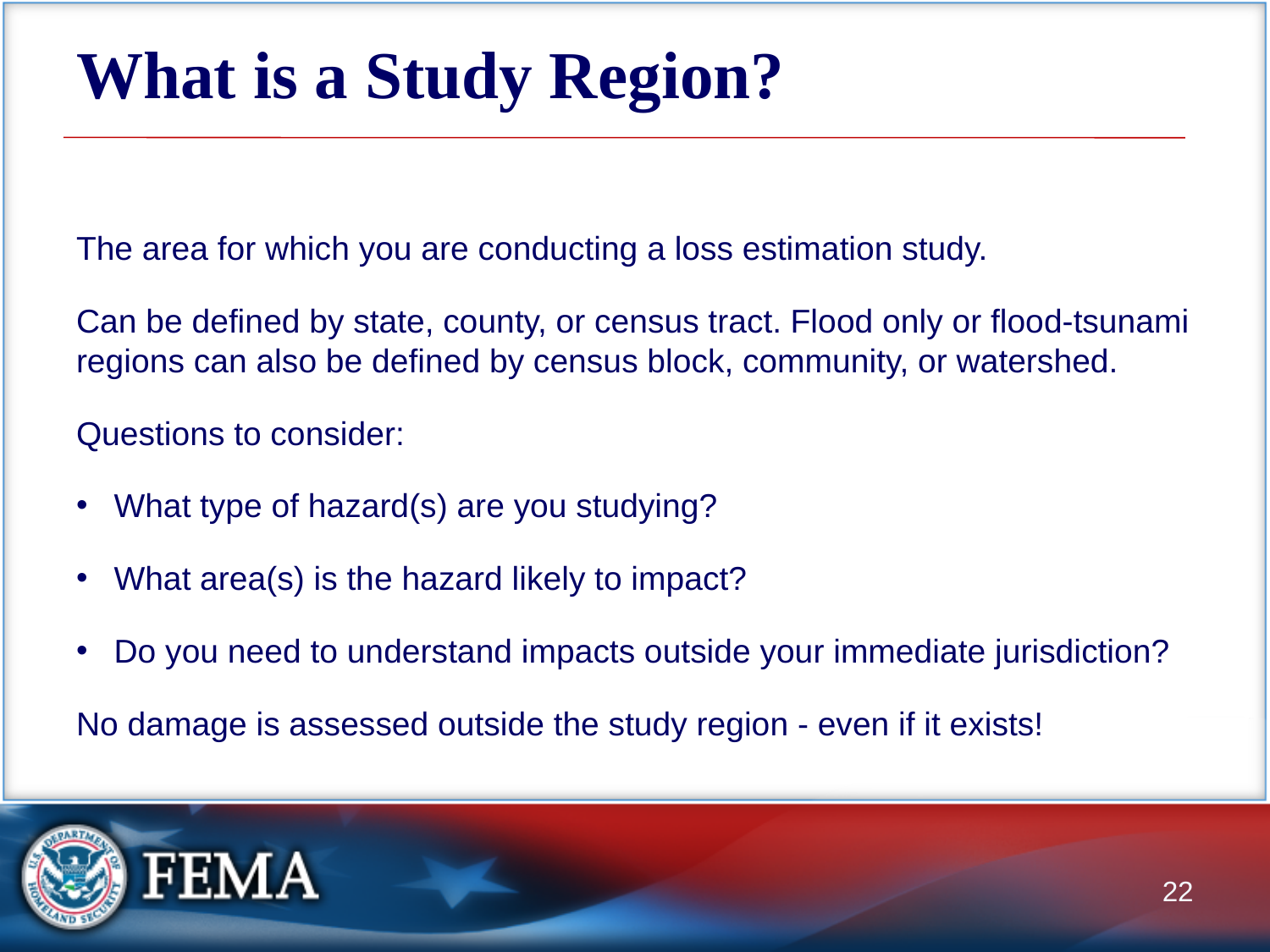

# What is a Study Region?

The area for which you are conducting a loss estimation study.
Can be defined by state, county, or census tract. Flood only or flood-tsunami regions can also be defined by census block, community, or watershed.
Questions to consider:
What type of hazard(s) are you studying?
What area(s) is the hazard likely to impact?
Do you need to understand impacts outside your immediate jurisdiction?
No damage is assessed outside the study region - even if it exists!
22